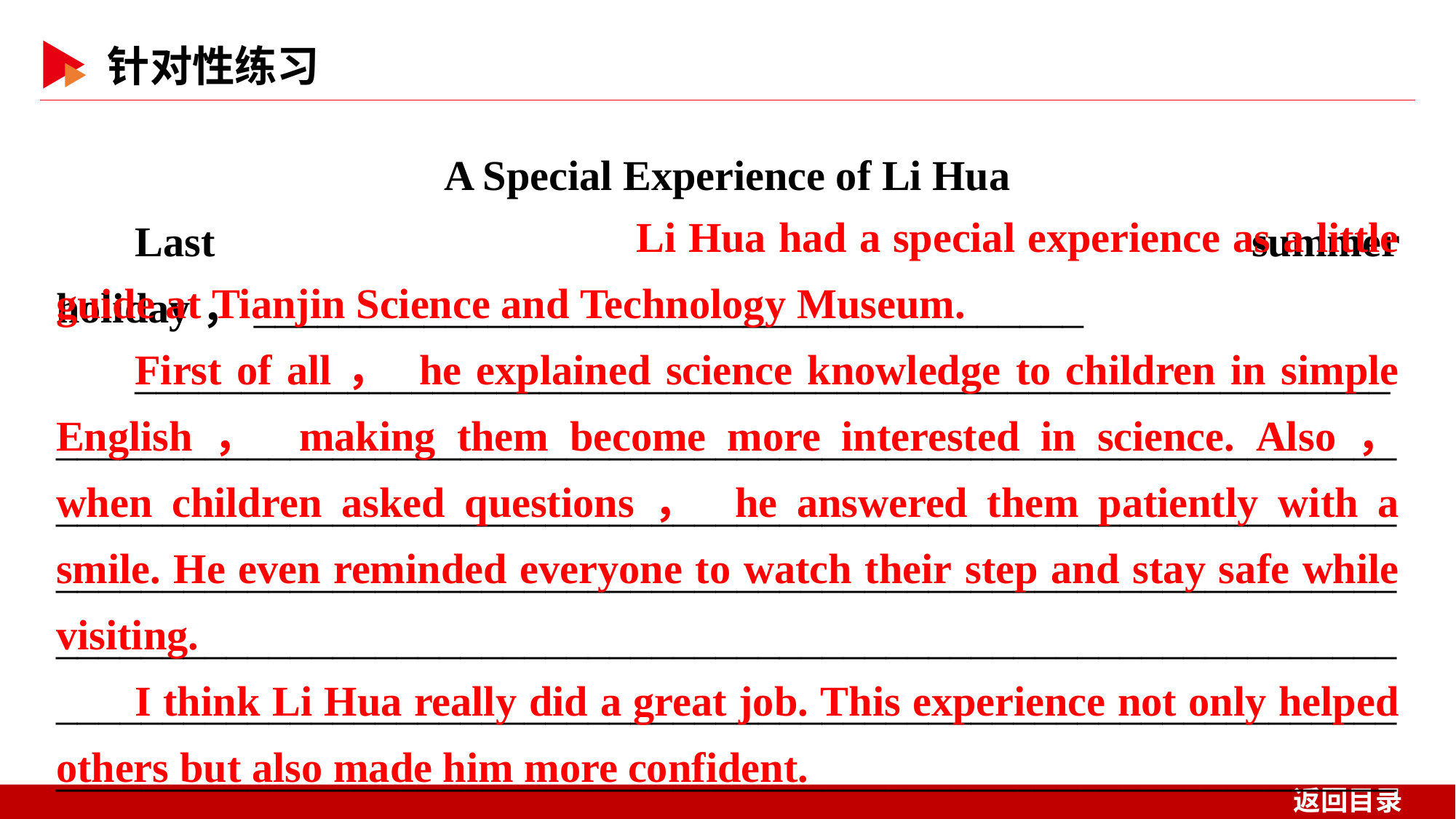

A Special Experience of Li Hua
Last summer holiday，_______________________________________
_________________________________________________________________________________________________________________________________________________________________________________________________________________________________________________________________________________________________________________________________________________________________________________________________________________________________________________________
                                         Li Hua had a special experience as a little guide at Tianjin Science and Technology Museum.
First of all， he explained science knowledge to children in simple English， making them become more interested in science. Also， when children asked questions， he answered them patiently with a smile. He even reminded everyone to watch their step and stay safe while visiting.
I think Li Hua really did a great job. This experience not only helped others but also made him more confident.